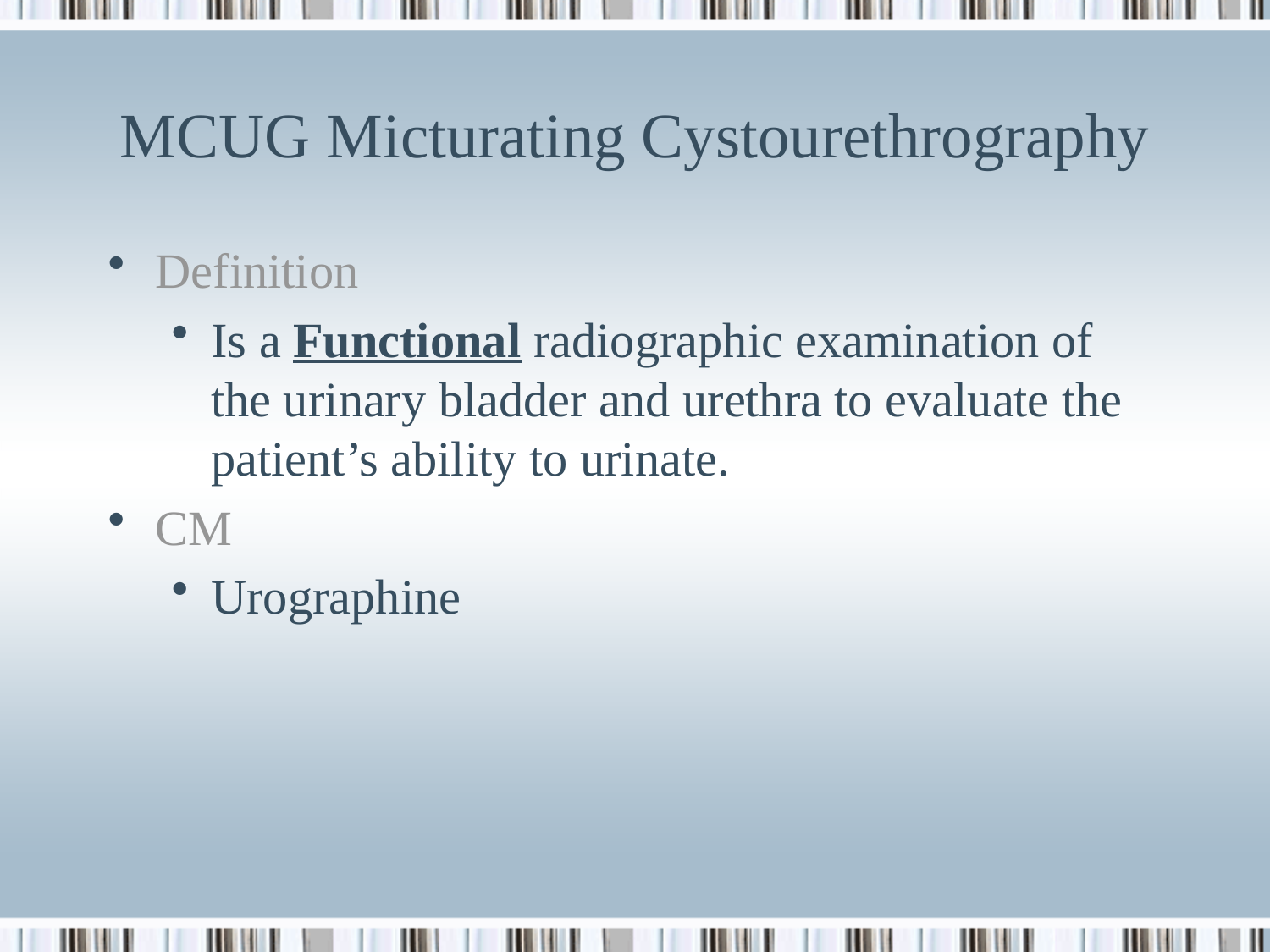

# MCUG Micturating Cystourethrography
Definition
Is a Functional radiographic examination of the urinary bladder and urethra to evaluate the patient’s ability to urinate.
CM
Urographine